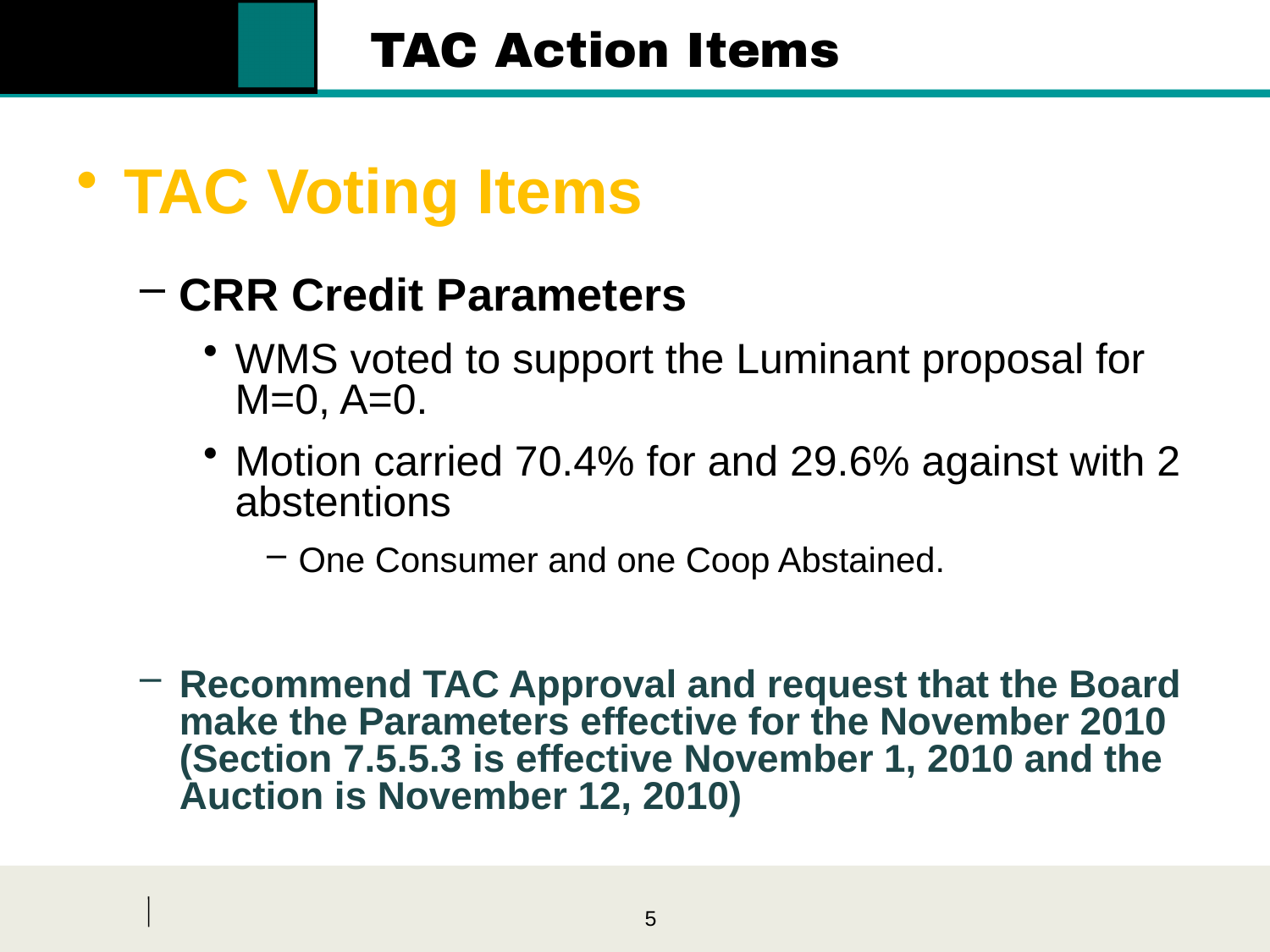

# TAC Action Items
TAC Voting Items

CRR Credit Parameters
WMS voted to support the Luminant proposal for M=0, A=0.
Motion carried 70.4% for and 29.6% against with 2 abstentions
One Consumer and one Coop Abstained.

Recommend TAC Approval and request that the Board make the Parameters effective for the November 2010 (Section 7.5.5.3 is effective November 1, 2010 and the Auction is November 12, 2010)